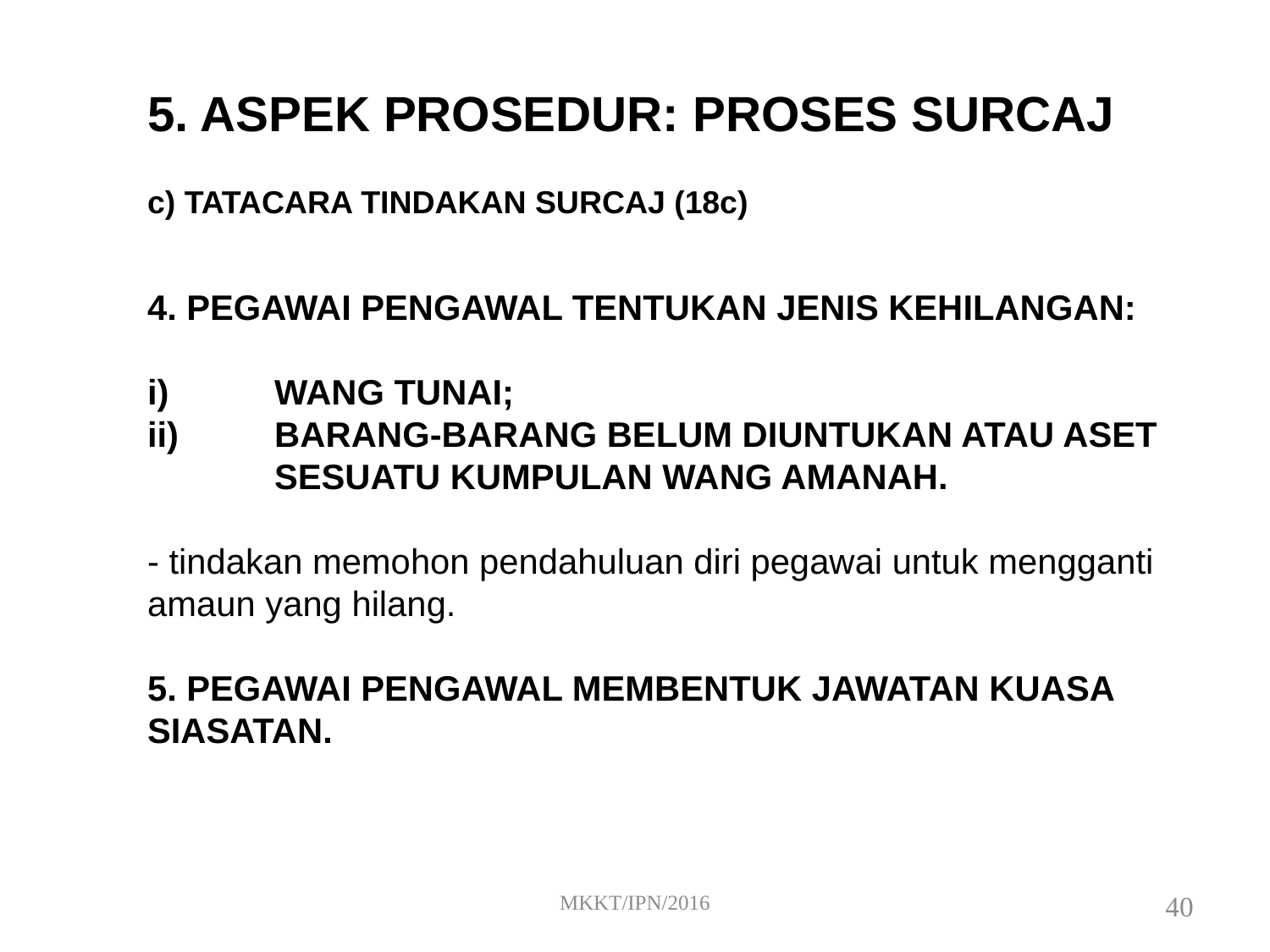

5. ASPEK PROSEDUR: PROSES SURCAJ
c) TATACARA TINDAKAN SURCAJ (18c)
4. PEGAWAI PENGAWAL TENTUKAN JENIS KEHILANGAN:

i)	WANG TUNAI;
ii)	BARANG-BARANG BELUM DIUNTUKAN ATAU ASET 	SESUATU KUMPULAN WANG AMANAH.

- tindakan memohon pendahuluan diri pegawai untuk mengganti amaun yang hilang.

5. PEGAWAI PENGAWAL MEMBENTUK JAWATAN KUASA SIASATAN.
MKKT/IPN/2016
40